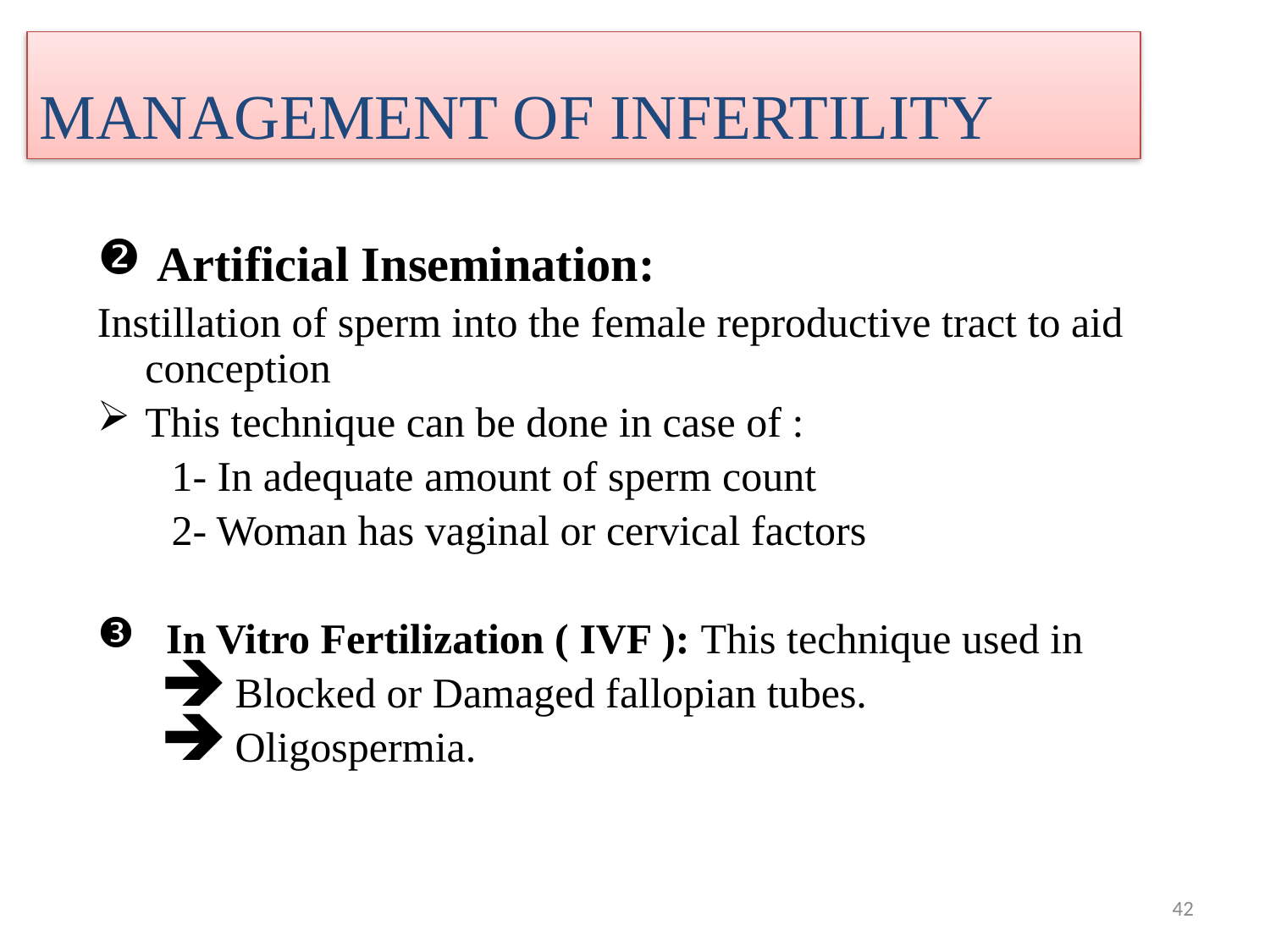

MANAGEMENT OF INFERTILITY
 Artificial Insemination:
Instillation of sperm into the female reproductive tract to aid conception
This technique can be done in case of :
       1- In adequate amount of sperm count
       2- Woman has vaginal or cervical factors

  In Vitro Fertilization ( IVF ): This technique used in
 Blocked or Damaged fallopian tubes.
 Oligospermia.
42